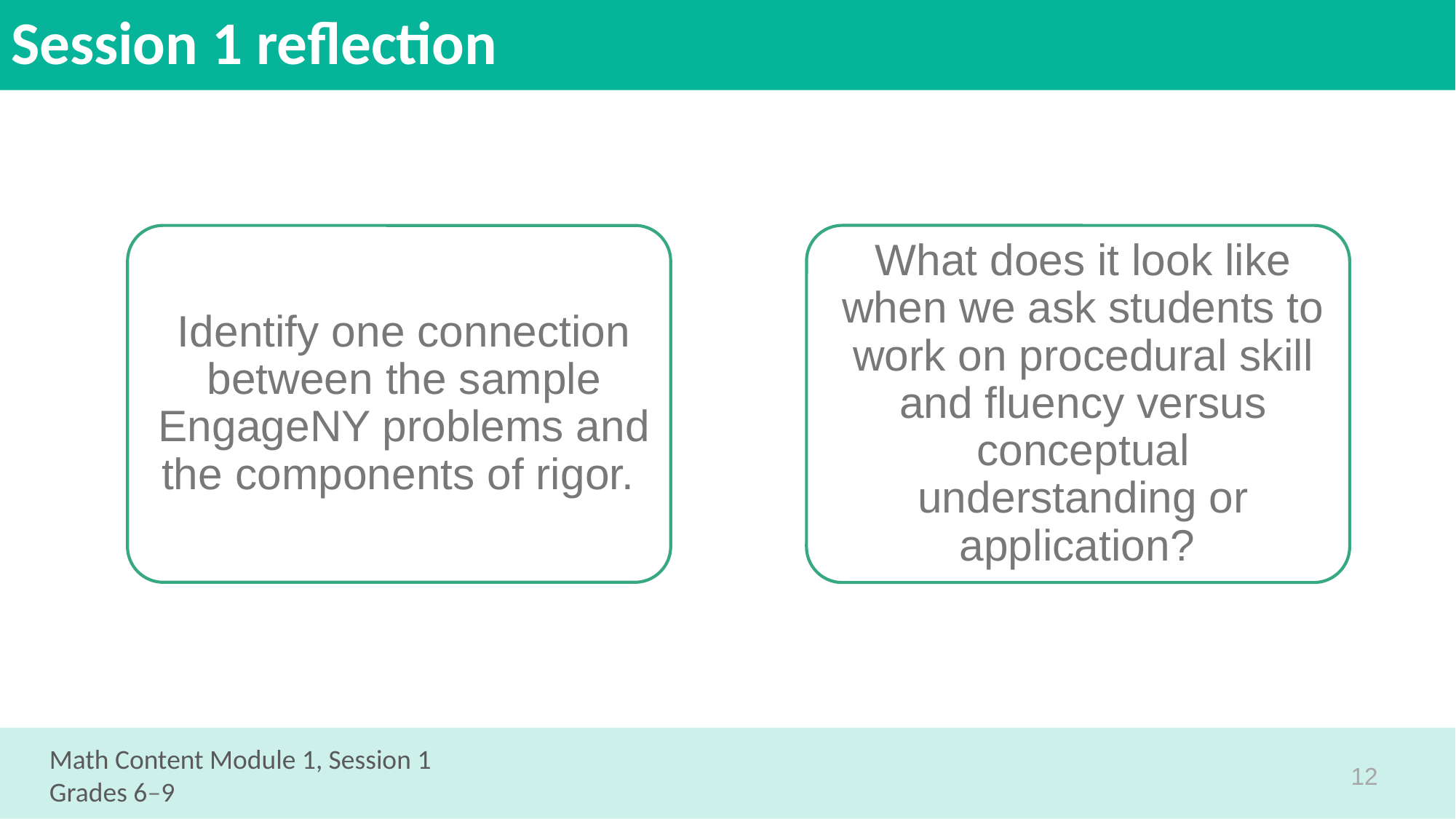

# Session 1 reflection
Identify one connection between the sample EngageNY problems and the components of rigor.
What does it look like when we ask students to work on procedural skill and fluency versus conceptual understanding or application?
Math Content Module 1, Session 1
Grades 6–9
12